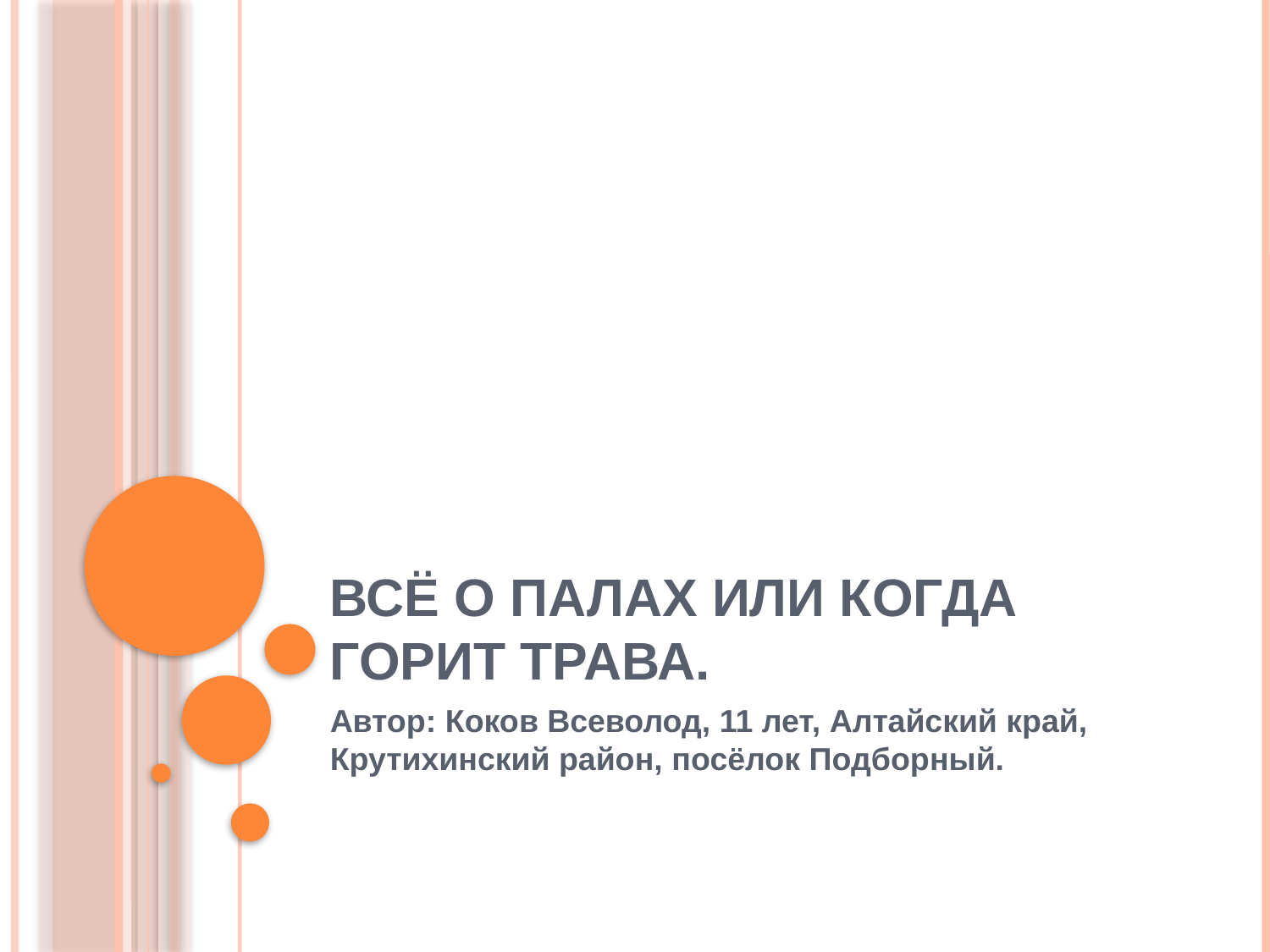

# Всё о палах или когда горит трава.
Автор: Коков Всеволод, 11 лет, Алтайский край, Крутихинский район, посёлок Подборный.